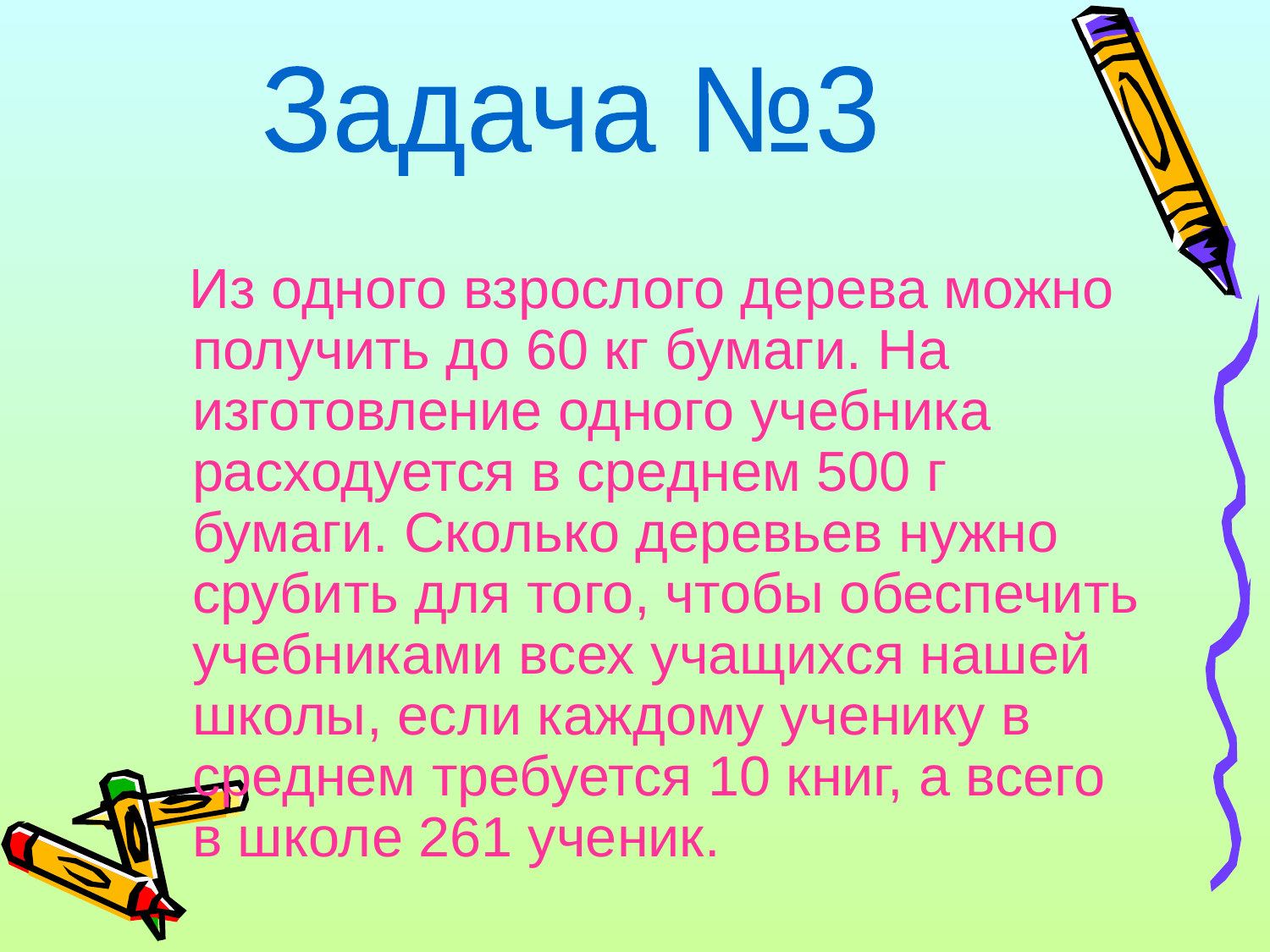

Задача №3
           Из одного взрослого дерева можно получить до 60 кг бумаги. На изготовление одного учебника расходуется в среднем 500 г бумаги. Сколько деревьев нужно срубить для того, чтобы обеспечить учебниками всех учащихся нашей школы, если каждому ученику в среднем требуется 10 книг, а всего в школе 261 ученик.